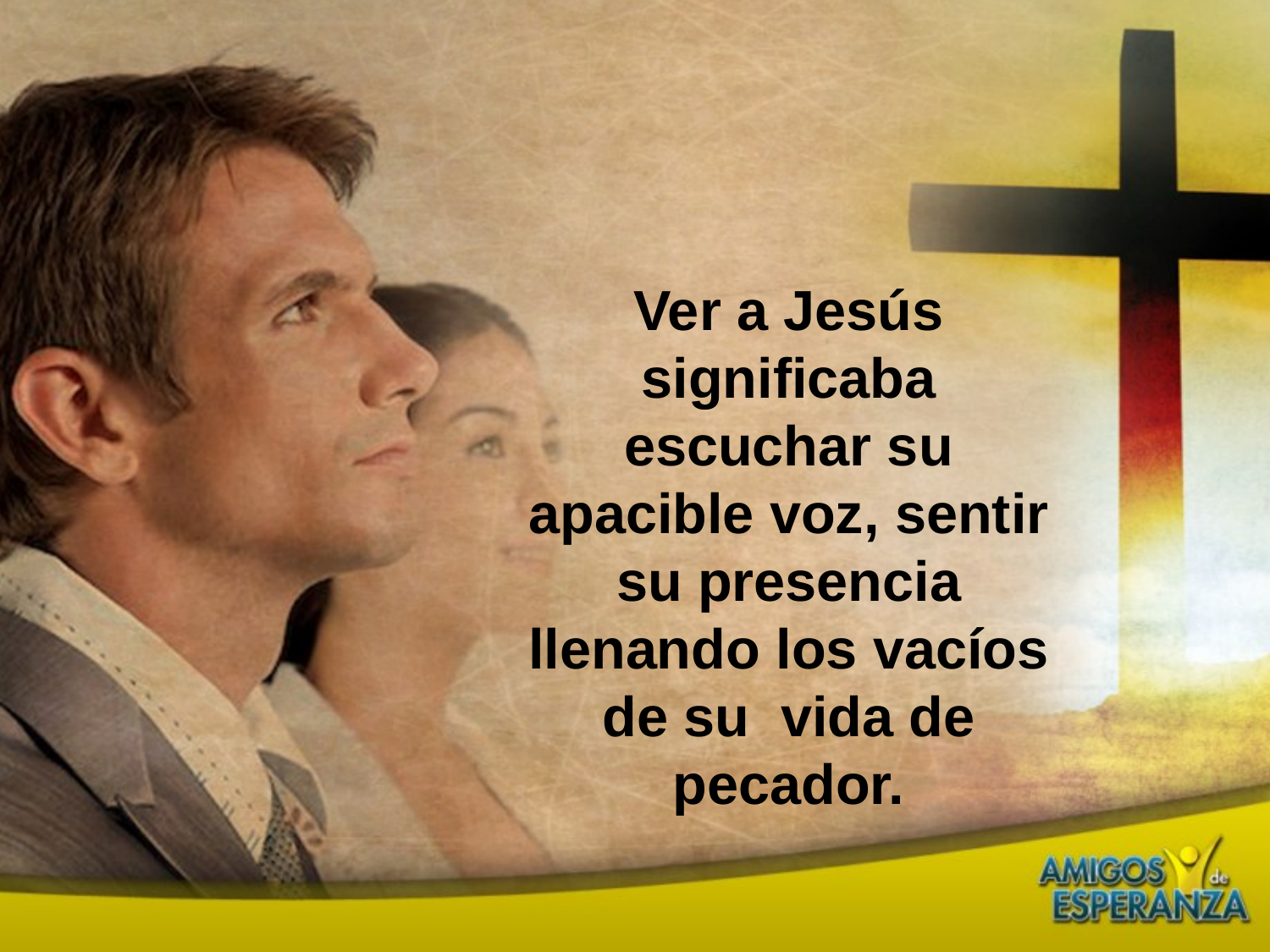

Ver a Jesús significaba escuchar su apacible voz, sentir su presencia llenando los vacíos de su  vida de pecador.